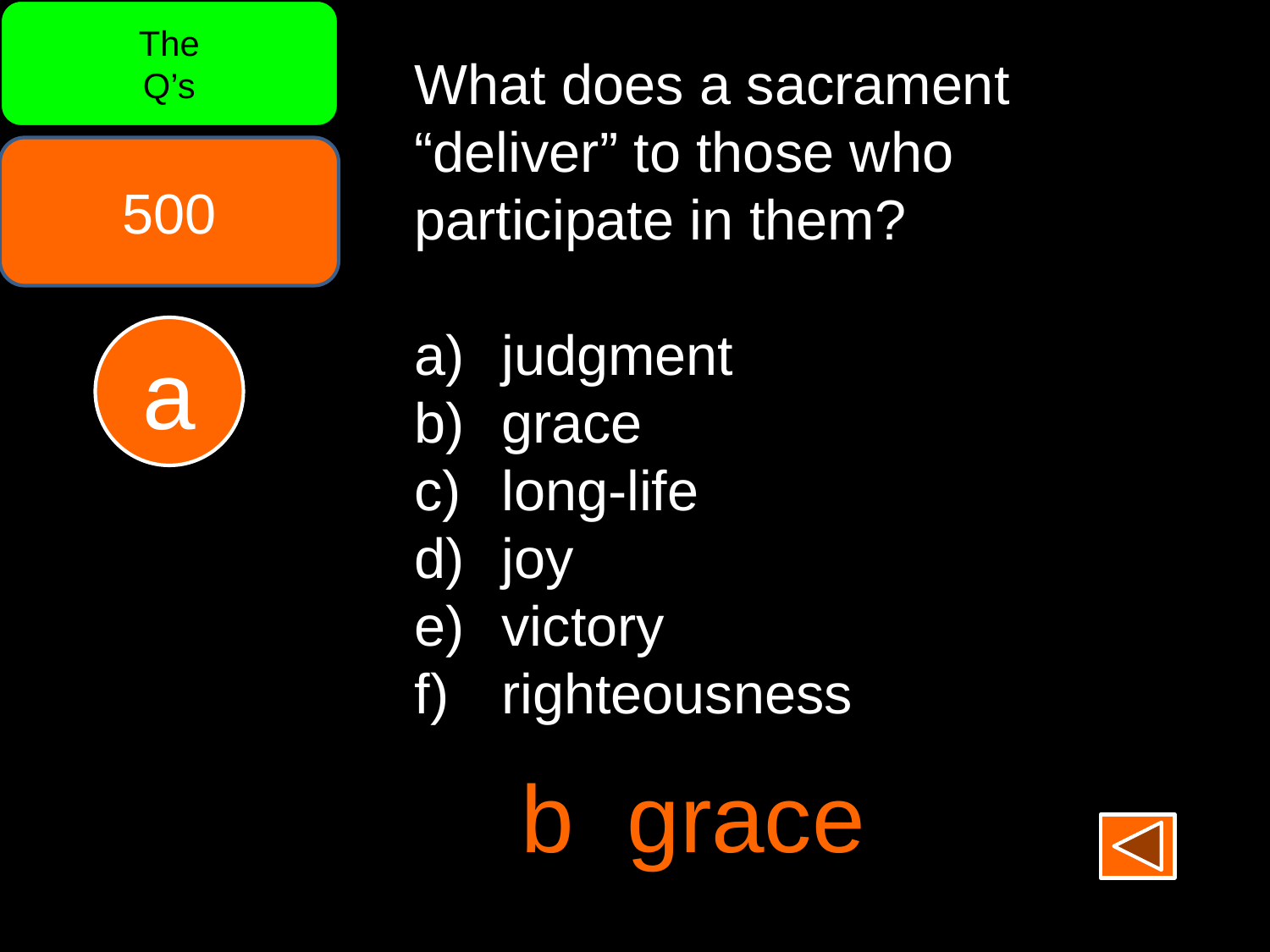

The
Q’s
What does a sacrament
“deliver” to those who
participate in them?

 judgment
 grace
 long-life
 joy
 victory
 righteousness
500
a
b  grace